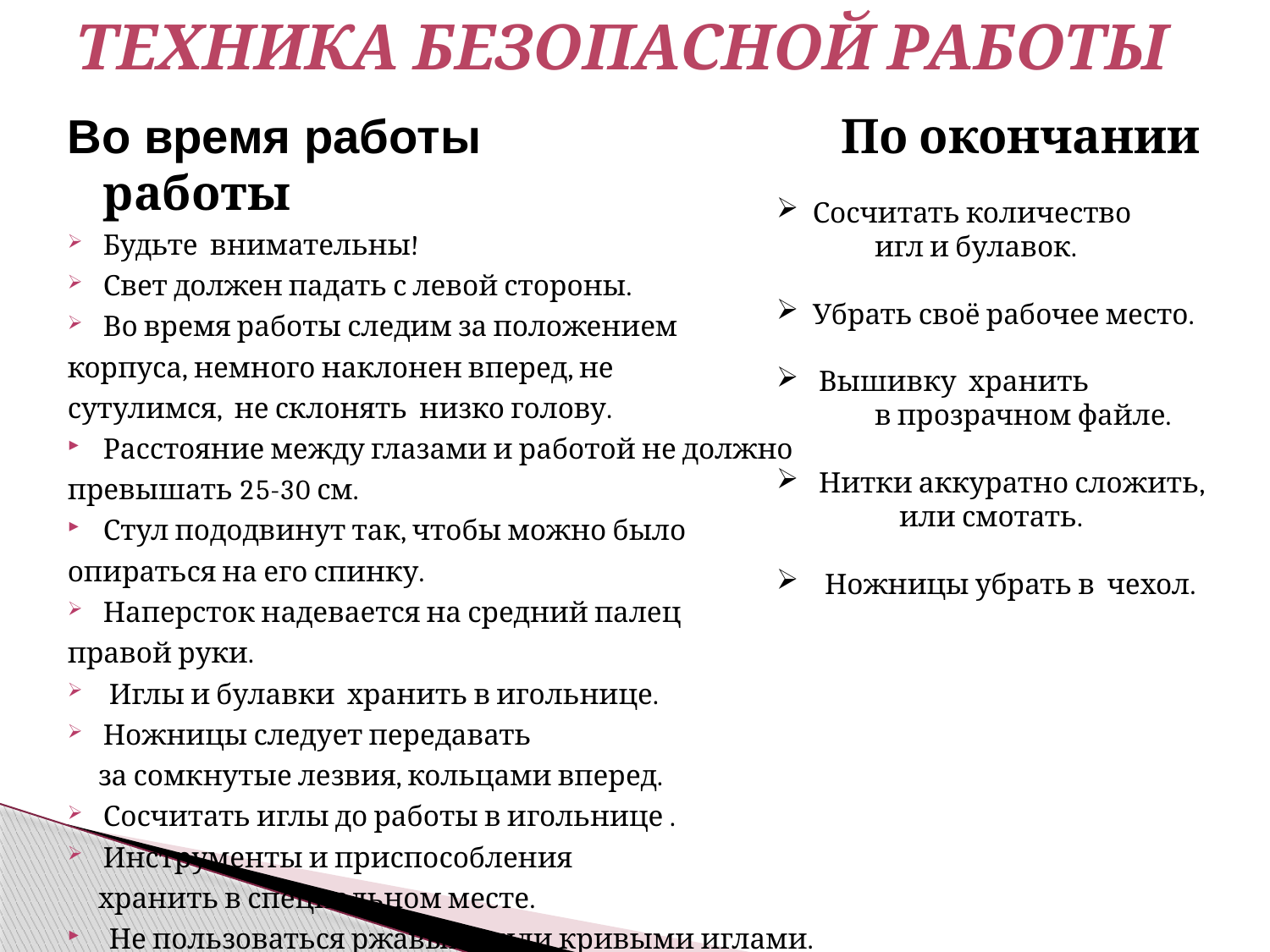

# Техника безопасной работы
Во время работы                           По окончании работы
Будьте  внимательны!
Свет должен падать с левой стороны.
Во время работы следим за положением
корпуса, немного наклонен вперед, не
сутулимся,  не склонять  низко голову.
Расстояние между глазами и работой не должно
превышать 25-30 см.
Стул пододвинут так, чтобы можно было
опираться на его спинку.
Наперсток надевается на средний палец
правой руки.
 Иглы и булавки  хранить в игольнице.
Ножницы следует передавать
     за сомкнутые лезвия, кольцами вперед.
Сосчитать иглы до работы в игольнице .
Инструменты и приспособления
     хранить в специальном месте.
 Не пользоваться ржавыми или кривыми иглами.
 Сосчитать количество
                игл и булавок.

 Убрать своё рабочее место.

  Вышивку  хранить
                в прозрачном файле.

  Нитки аккуратно сложить,
                    или смотать.

   Ножницы убрать в  чехол.